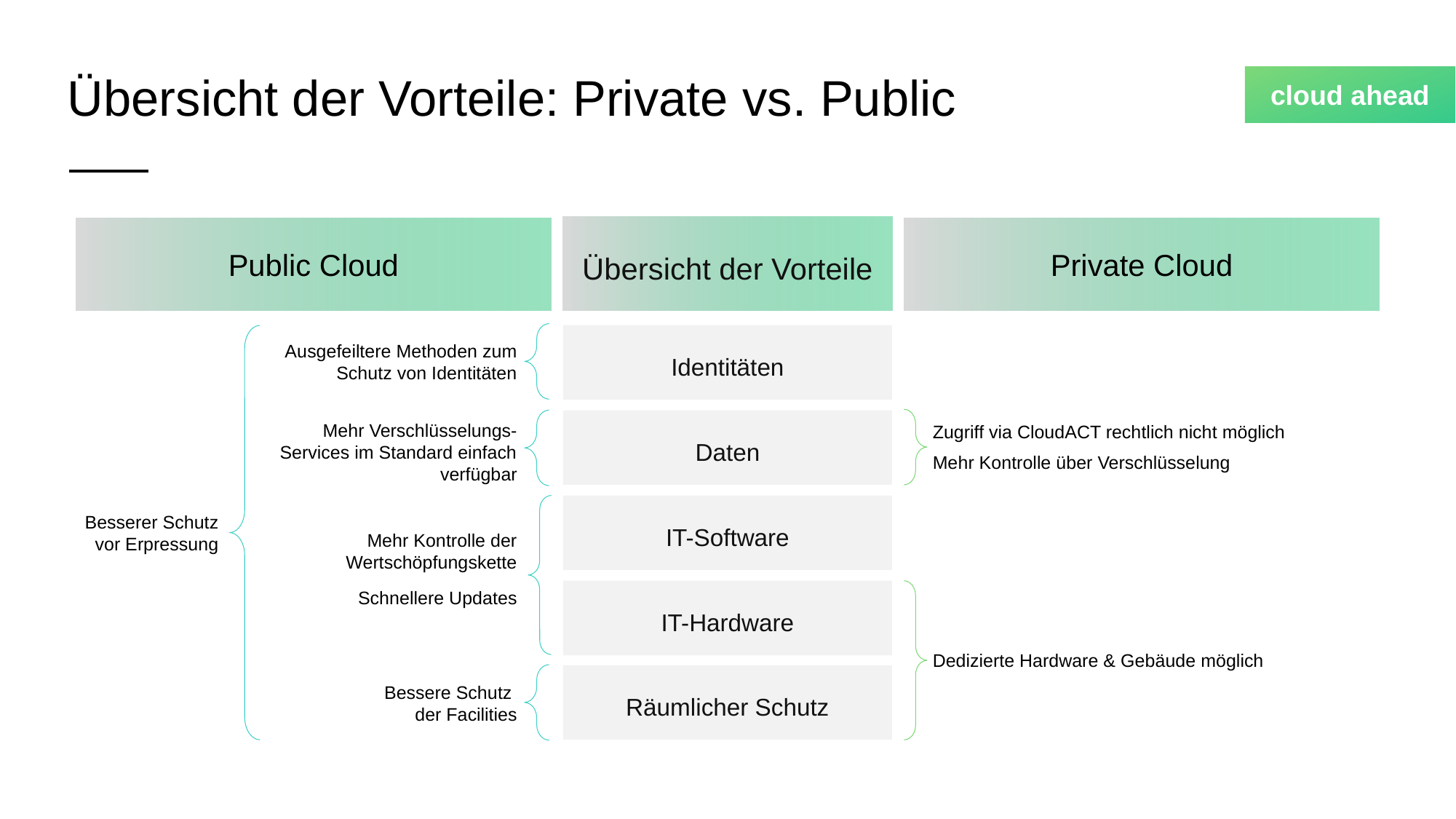

# Übersicht der Vorteile: Private vs. Public
Übersicht der Vorteile
Public Cloud
Private Cloud

Identitäten
Daten
IT-Software
IT-Hardware
Räumlicher Schutz

Ausgefeiltere Methoden zum Schutz von Identitäten

Mehr Verschlüsselungs-Services im Standard einfach verfügbar
Zugriff via CloudACT rechtlich nicht möglich
Mehr Kontrolle über Verschlüsselung

Besserer Schutz vor Erpressung
Mehr Kontrolle der Wertschöpfungskette
Schnellere Updates

Dedizierte Hardware & Gebäude möglich

Bessere Schutz
der Facilities